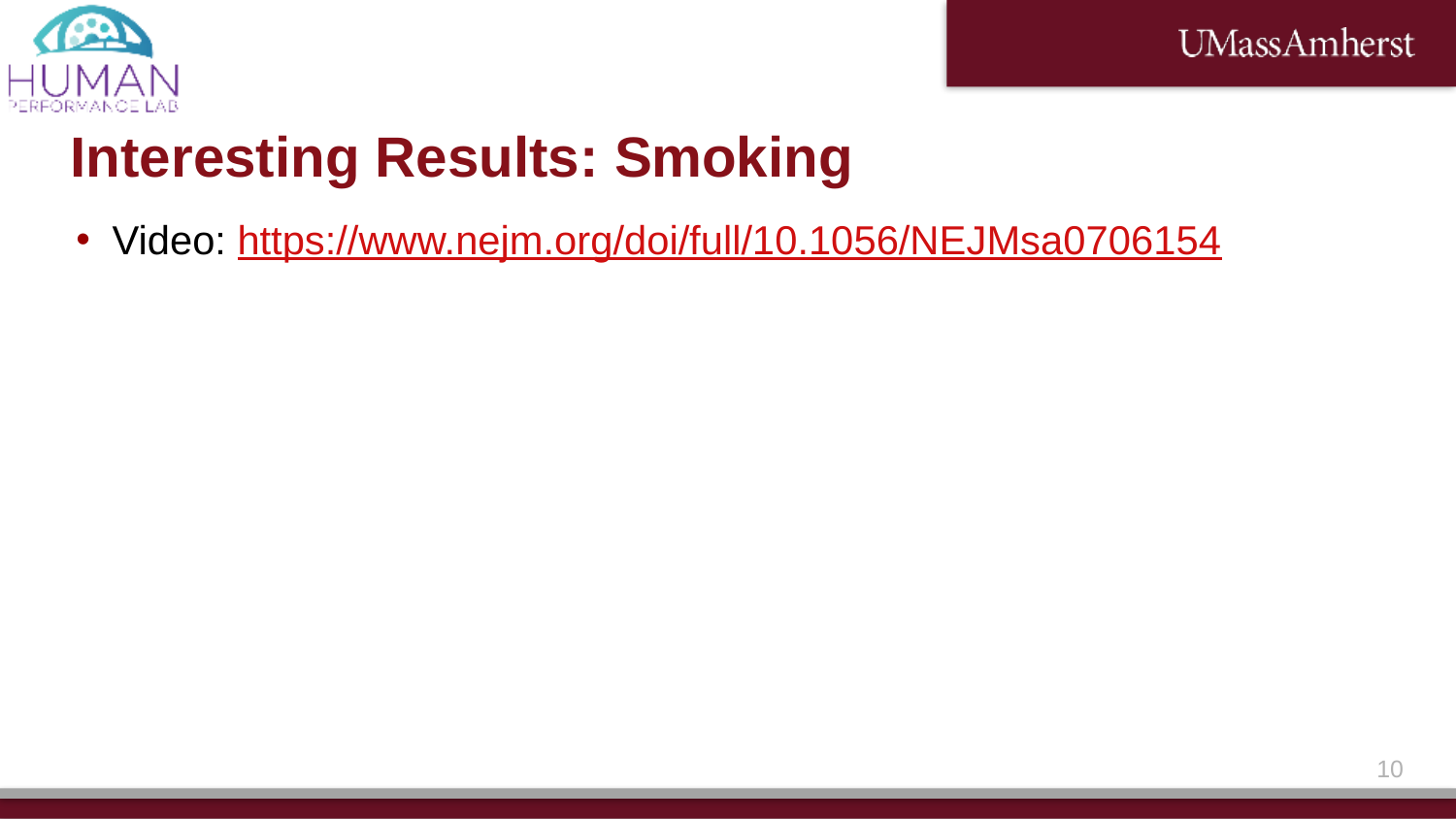

# Interesting Results: Smoking
Video: https://www.nejm.org/doi/full/10.1056/NEJMsa0706154
10